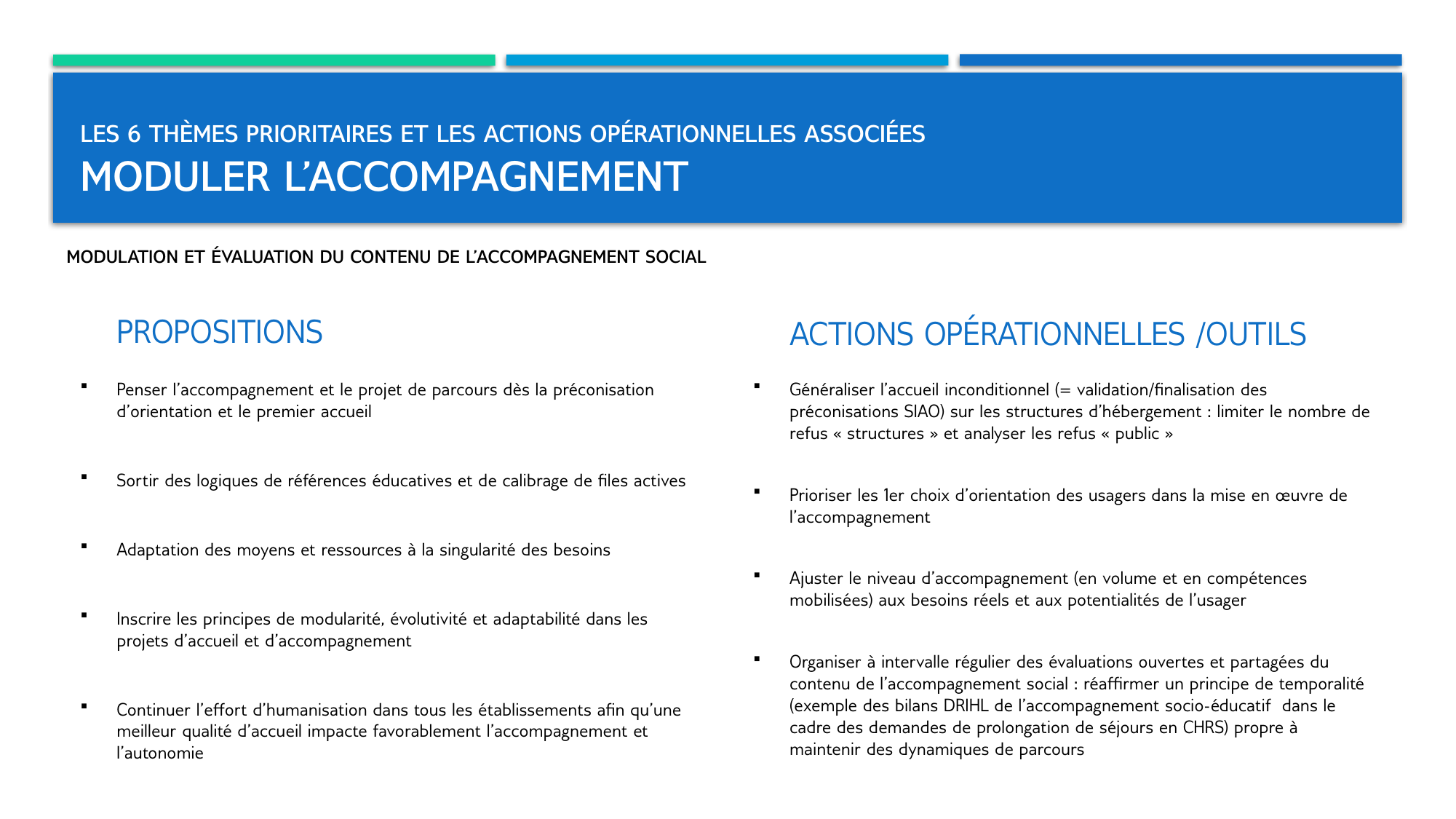

# Les 6 thèmes prioritaires et les actions opérationnelles associées MODULER L’ACCOMPAGNEMENT
Modulation et évaluation du contenu de l’accompagnement social

PROPOSITIONS
ACTIONS OPÉRATIONNELLES /OUTILS
Penser l’accompagnement et le projet de parcours dès la préconisation d’orientation et le premier accueil

Sortir des logiques de références éducatives et de calibrage de files actives

Adaptation des moyens et ressources à la singularité des besoins

Inscrire les principes de modularité, évolutivité et adaptabilité dans les projets d’accueil et d’accompagnement

Continuer l’effort d’humanisation dans tous les établissements afin qu’une meilleur qualité d’accueil impacte favorablement l’accompagnement et l’autonomie

Généraliser l’accueil inconditionnel (= validation/finalisation des préconisations SIAO) sur les structures d’hébergement : limiter le nombre de refus « structures » et analyser les refus « public »

Prioriser les 1er choix d’orientation des usagers dans la mise en œuvre de l’accompagnement

Ajuster le niveau d’accompagnement (en volume et en compétences mobilisées) aux besoins réels et aux potentialités de l’usager

Organiser à intervalle régulier des évaluations ouvertes et partagées du contenu de l’accompagnement social : réaffirmer un principe de temporalité (exemple des bilans DRIHL de l’accompagnement socio-éducatif  dans le cadre des demandes de prolongation de séjours en CHRS) propre à maintenir des dynamiques de parcours